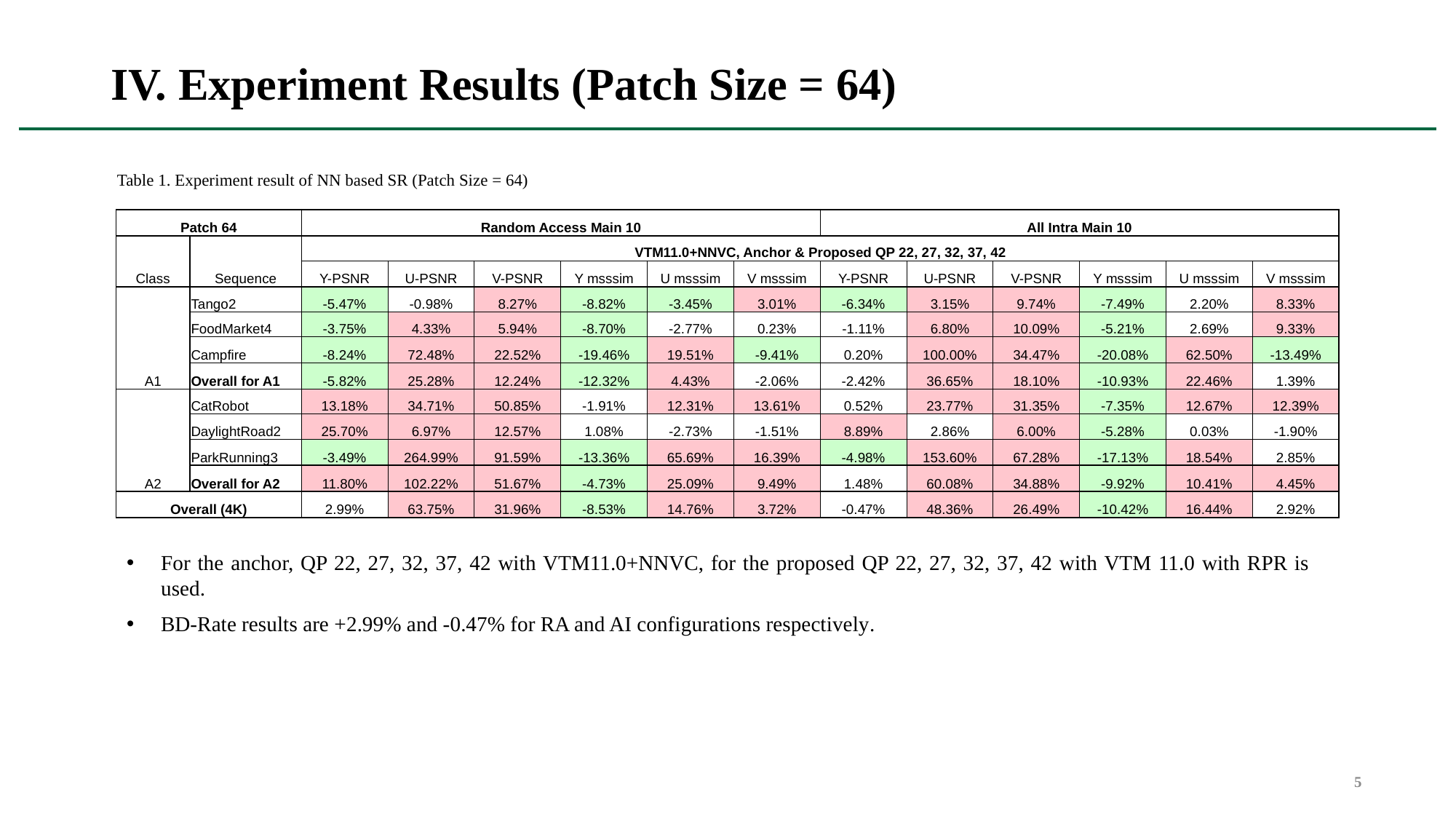

# IV. Experiment Results (Patch Size = 64)
| Table 1. Experiment result of NN based SR (Patch Size = 64) |  |  |  |  |  |  |  |  |  |  |  |  |  |
| --- | --- | --- | --- | --- | --- | --- | --- | --- | --- | --- | --- | --- | --- |
| Patch 64 |  | Random Access Main 10 |  |  |  |  |  | All Intra Main 10 |  |  |  |  |  |
| Class | Sequence | VTM11.0+NNVC, Anchor & Proposed QP 22, 27, 32, 37, 42 |  |  |  |  |  |  |  |  |  |  |  |
|  |  | Y-PSNR | U-PSNR | V-PSNR | Y msssim | U msssim | V msssim | Y-PSNR | U-PSNR | V-PSNR | Y msssim | U msssim | V msssim |
| A1 | Tango2 | -5.47% | -0.98% | 8.27% | -8.82% | -3.45% | 3.01% | -6.34% | 3.15% | 9.74% | -7.49% | 2.20% | 8.33% |
|  | FoodMarket4 | -3.75% | 4.33% | 5.94% | -8.70% | -2.77% | 0.23% | -1.11% | 6.80% | 10.09% | -5.21% | 2.69% | 9.33% |
|  | Campfire | -8.24% | 72.48% | 22.52% | -19.46% | 19.51% | -9.41% | 0.20% | 100.00% | 34.47% | -20.08% | 62.50% | -13.49% |
|  | Overall for A1 | -5.82% | 25.28% | 12.24% | -12.32% | 4.43% | -2.06% | -2.42% | 36.65% | 18.10% | -10.93% | 22.46% | 1.39% |
| A2 | CatRobot | 13.18% | 34.71% | 50.85% | -1.91% | 12.31% | 13.61% | 0.52% | 23.77% | 31.35% | -7.35% | 12.67% | 12.39% |
|  | DaylightRoad2 | 25.70% | 6.97% | 12.57% | 1.08% | -2.73% | -1.51% | 8.89% | 2.86% | 6.00% | -5.28% | 0.03% | -1.90% |
|  | ParkRunning3 | -3.49% | 264.99% | 91.59% | -13.36% | 65.69% | 16.39% | -4.98% | 153.60% | 67.28% | -17.13% | 18.54% | 2.85% |
|  | Overall for A2 | 11.80% | 102.22% | 51.67% | -4.73% | 25.09% | 9.49% | 1.48% | 60.08% | 34.88% | -9.92% | 10.41% | 4.45% |
| Overall (4K) |  | 2.99% | 63.75% | 31.96% | -8.53% | 14.76% | 3.72% | -0.47% | 48.36% | 26.49% | -10.42% | 16.44% | 2.92% |
For the anchor, QP 22, 27, 32, 37, 42 with VTM11.0+NNVC, for the proposed QP 22, 27, 32, 37, 42 with VTM 11.0 with RPR is used.
BD-Rate results are +2.99% and -0.47% for RA and AI configurations respectively.
5